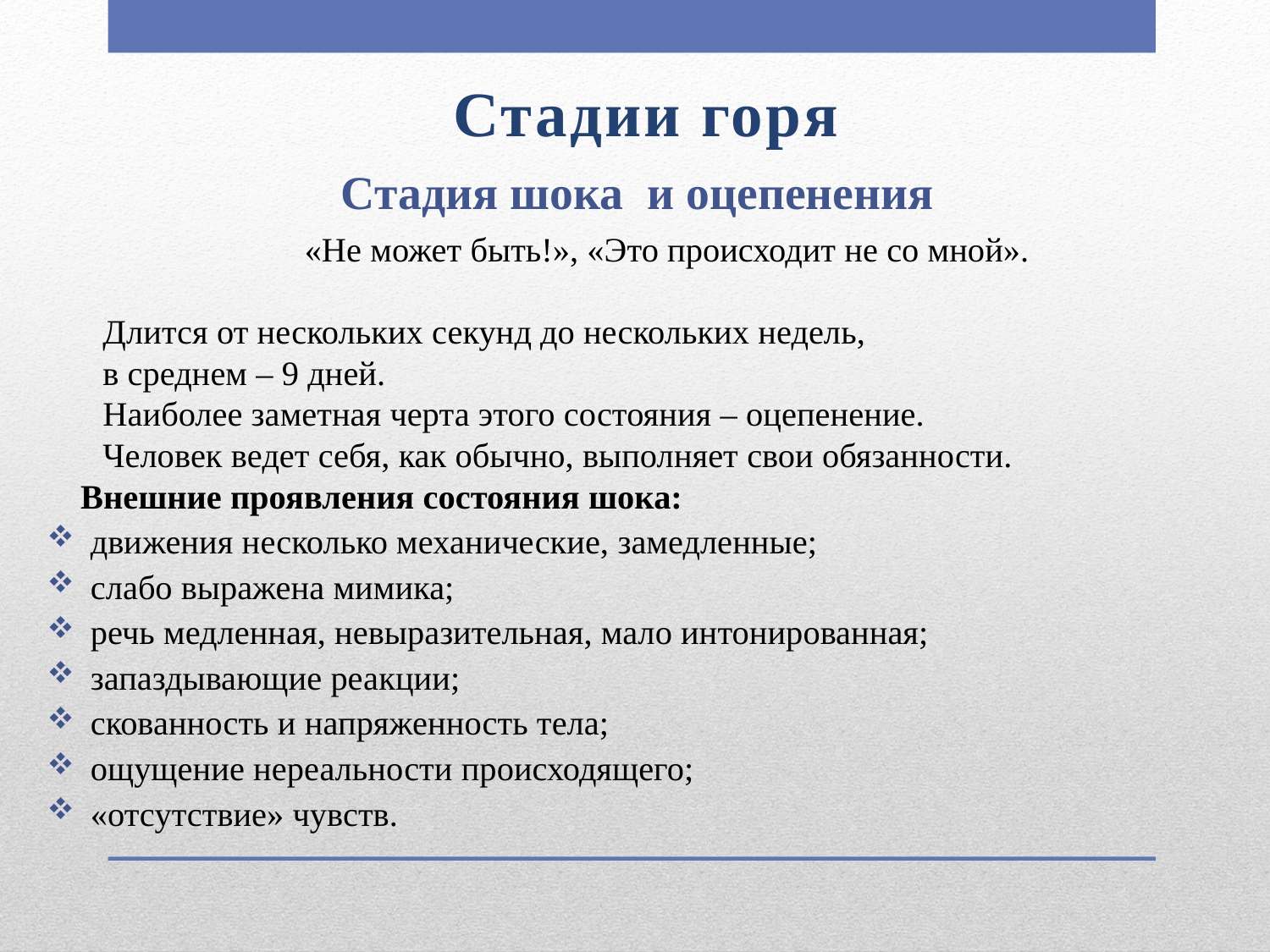

# Стадии горя
Стадия шока  и оцепенения
«Не может быть!», «Это происходит не со мной».

Длится от нескольких секунд до нескольких недель,
в среднем – 9 дней.
Наиболее заметная черта этого состояния – оцепенение.
Человек ведет себя, как обычно, выполняет свои обязанности.
Внешние проявления состояния шока:
движения несколько механические, замедленные;
слабо выражена мимика;
речь медленная, невыразительная, мало интонированная;
запаздывающие реакции;
скованность и напряженность тела;
ощущение нереальности происходящего;
«отсутствие» чувств.